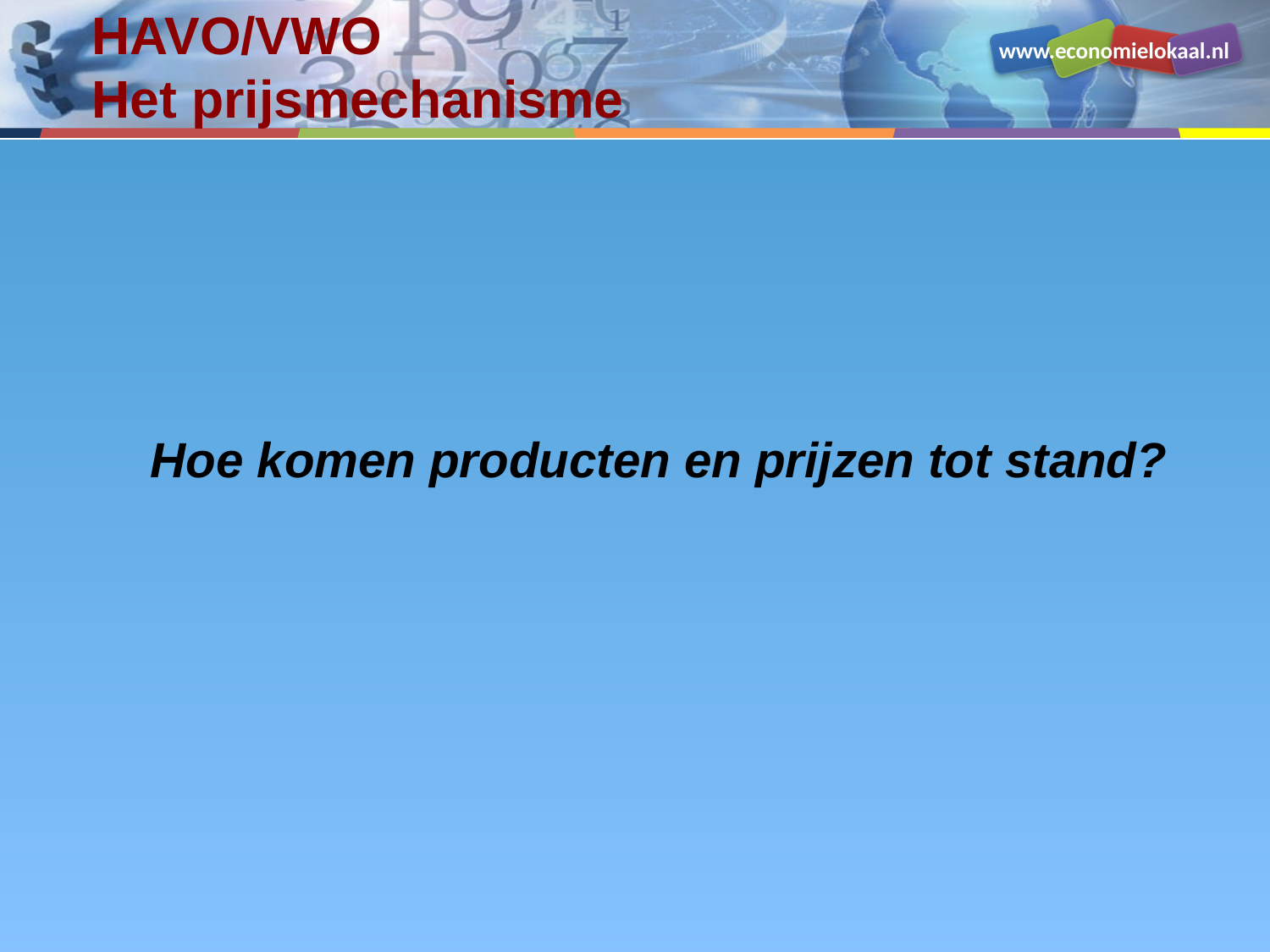

# HAVO/VWO Het prijsmechanisme

	Hoe komen producten en prijzen tot stand?